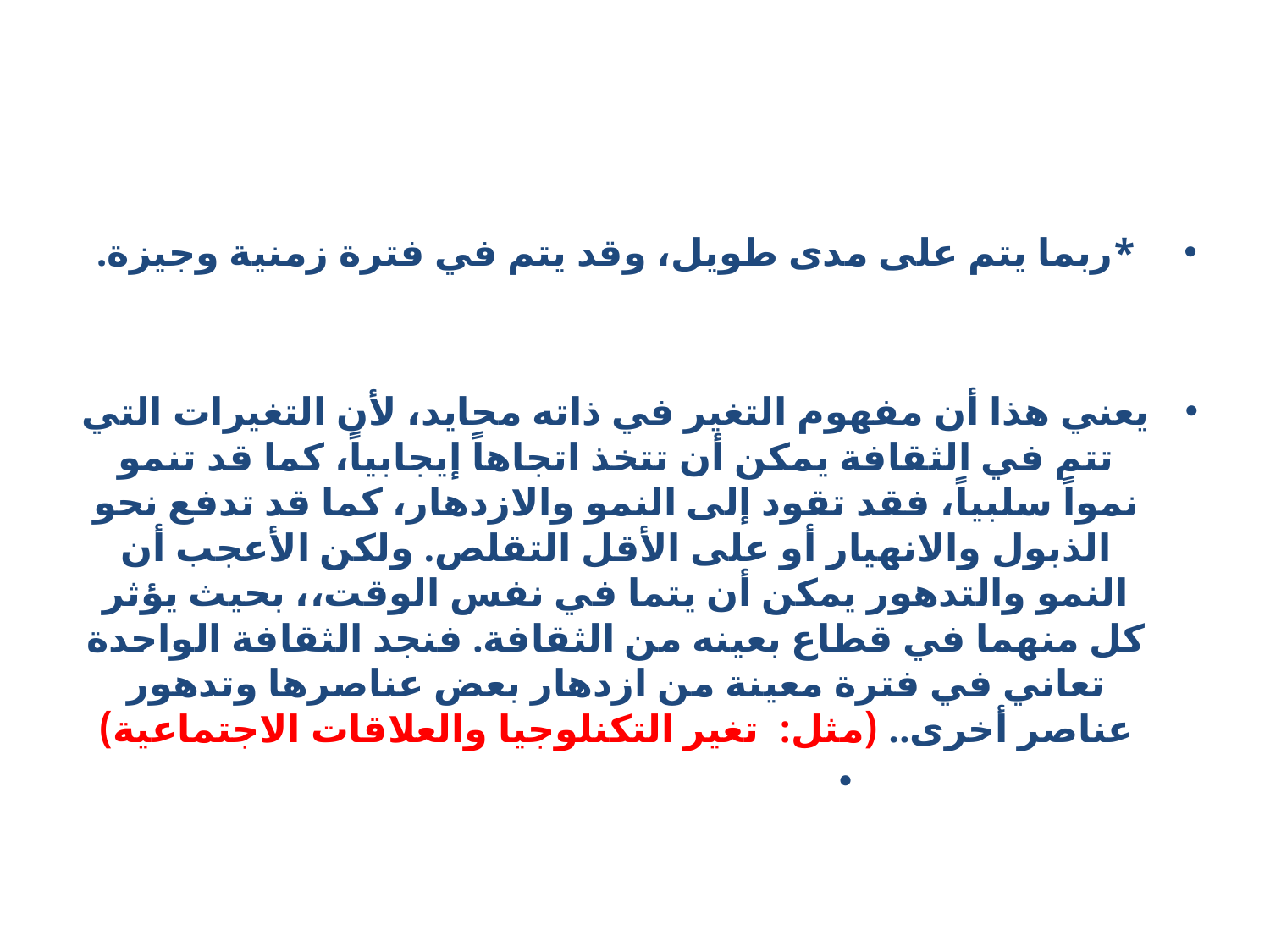

#
*ربما يتم على مدى طويل، وقد يتم في فترة زمنية وجيزة.

يعني هذا أن مفهوم التغير في ذاته محايد، لأن التغيرات التي تتم في الثقافة يمكن أن تتخذ اتجاهاً إيجابياً، كما قد تنمو نمواً سلبياً، فقد تقود إلى النمو والازدهار، كما قد تدفع نحو الذبول والانهيار أو على الأقل التقلص. ولكن الأعجب أن النمو والتدهور يمكن أن يتما في نفس الوقت،، بحيث يؤثر كل منهما في قطاع بعينه من الثقافة. فنجد الثقافة الواحدة تعاني في فترة معينة من ازدهار بعض عناصرها وتدهور عناصر أخرى.. (مثل:  تغير التكنلوجيا والعلاقات الاجتماعية)